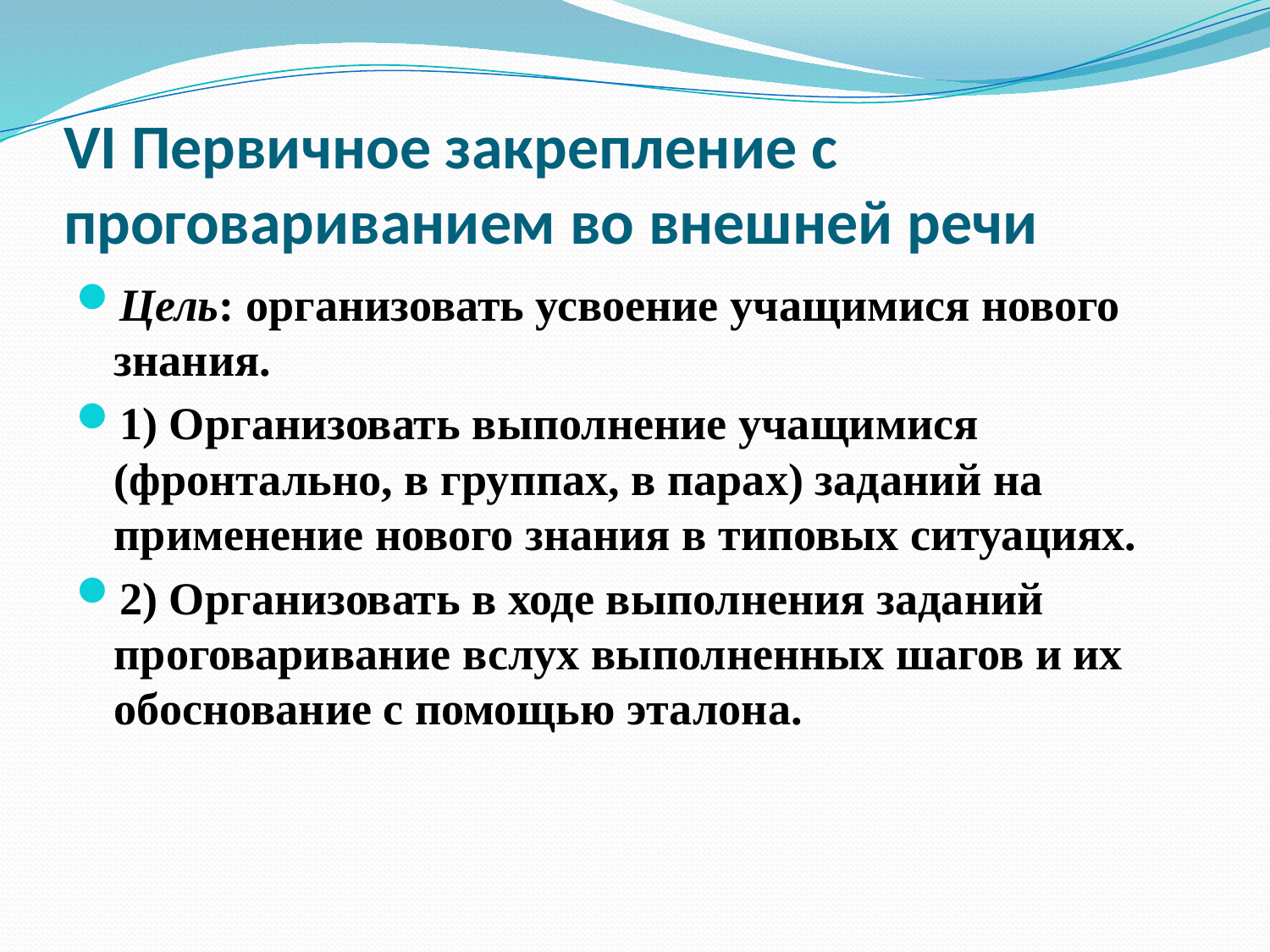

# VI Первичное закрепление с проговариванием во внешней речи
Цель: организовать усвоение учащимися нового знания.
1) Организовать выполнение учащимися (фронтально, в группах, в парах) заданий на применение нового знания в типовых ситуациях.
2) Организовать в ходе выполнения заданий проговаривание вслух выполненных шагов и их обоснование с помощью эталона.